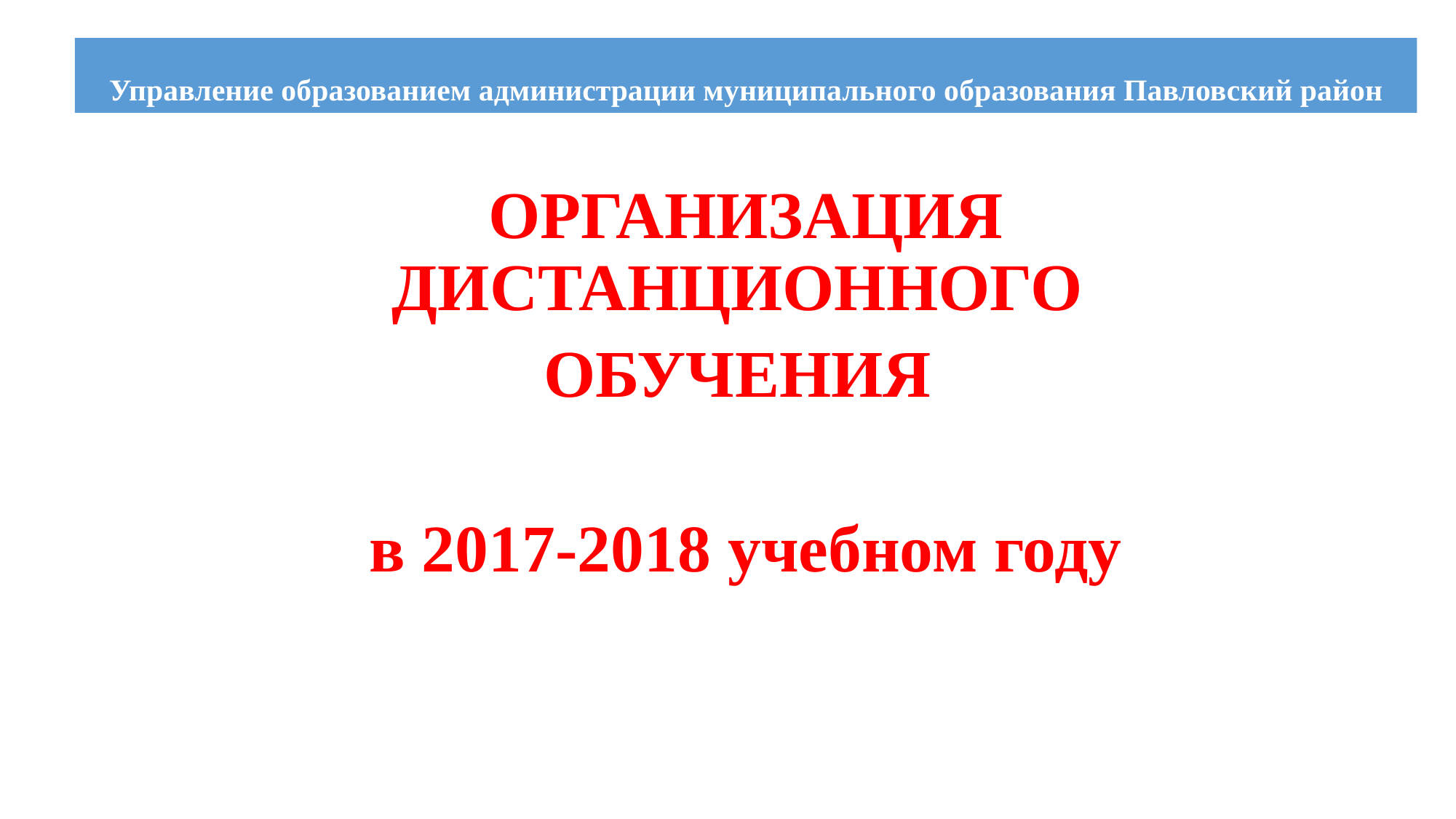

# Управление образованием администрации муниципального образования Павловский район
ОРГАНИЗАЦИЯ ДИСТАНЦИОННОГО
ОБУЧЕНИЯ

в 2017-2018 учебном году